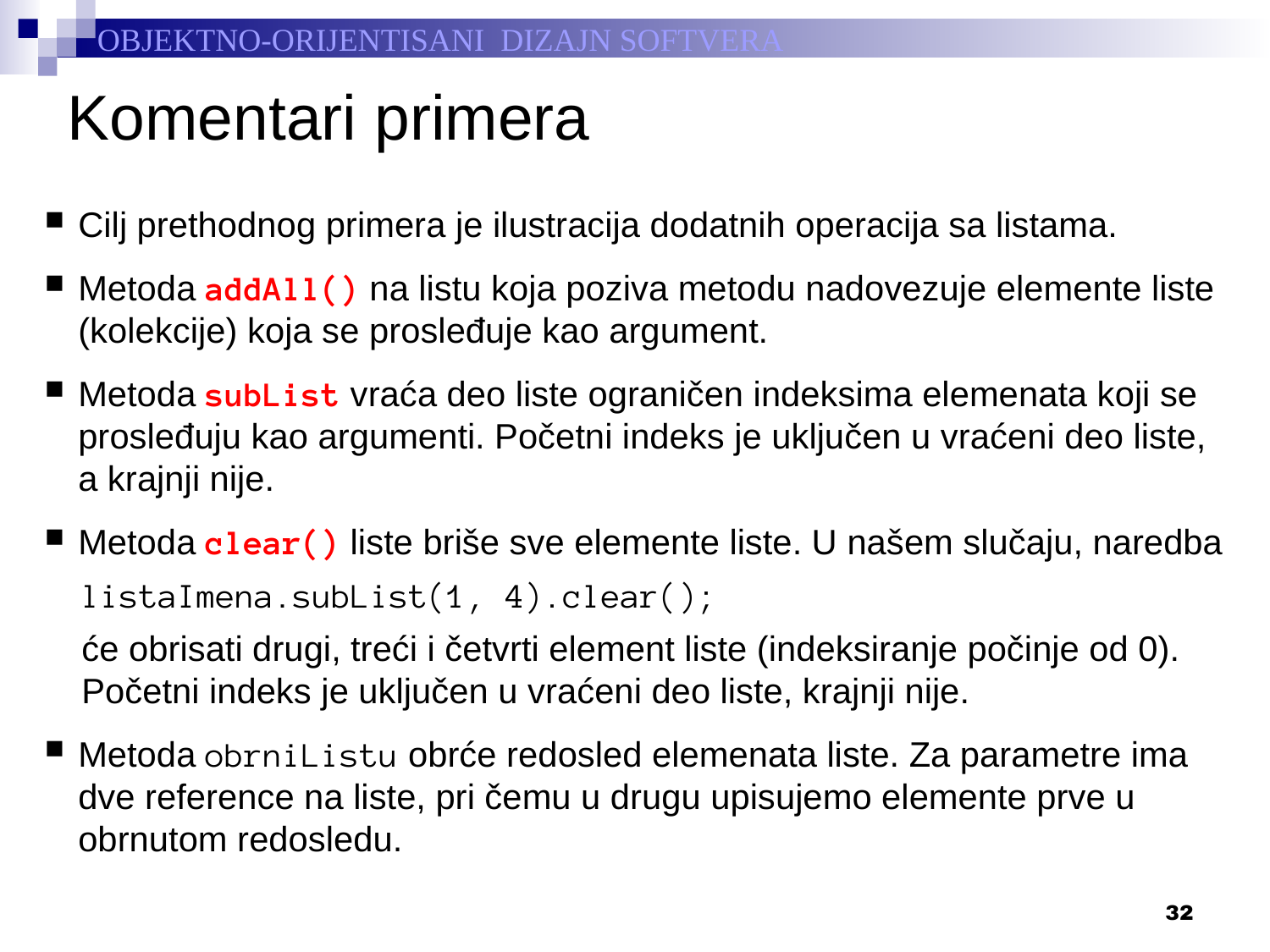

# Komentari primera
Cilj prethodnog primera je ilustracija dodatnih operacija sa listama.
Metoda addAll() na listu koja poziva metodu nadovezuje elemente liste (kolekcije) koja se prosleđuje kao argument.
Metoda subList vraća deo liste ograničen indeksima elemenata koji se prosleđuju kao argumenti. Početni indeks je uključen u vraćeni deo liste, a krajnji nije.
Metoda clear() liste briše sve elemente liste. U našem slučaju, naredba
listaImena.subList(1, 4).clear();
će obrisati drugi, treći i četvrti element liste (indeksiranje počinje od 0). Početni indeks je uključen u vraćeni deo liste, krajnji nije.
Metoda obrniListu obrće redosled elemenata liste. Za parametre ima dve reference na liste, pri čemu u drugu upisujemo elemente prve u obrnutom redosledu.
32